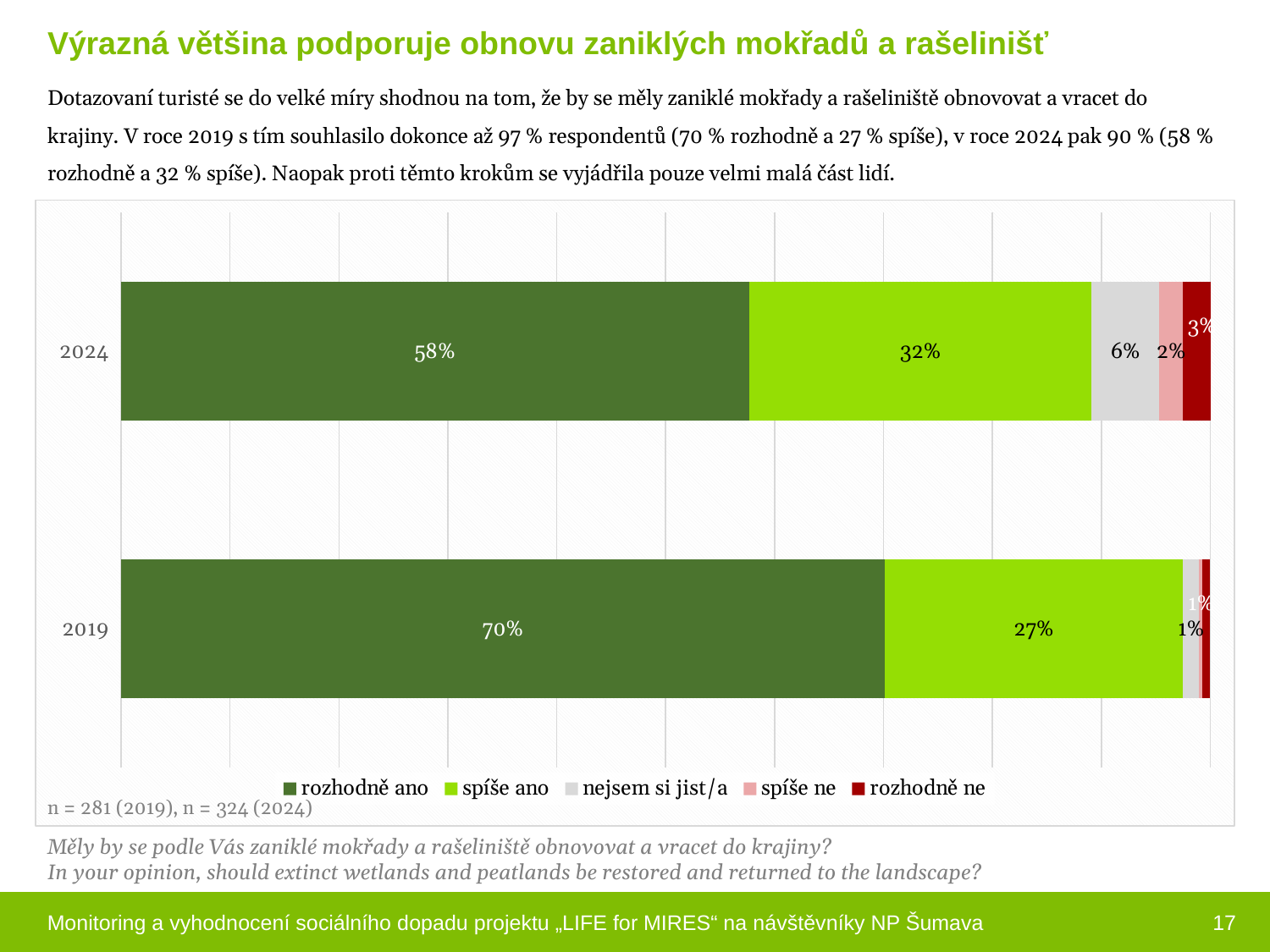

Výrazná většina podporuje obnovu zaniklých mokřadů a rašelinišť
Dotazovaní turisté se do velké míry shodnou na tom, že by se měly zaniklé mokřady a rašeliniště obnovovat a vracet do krajiny. V roce 2019 s tím souhlasilo dokonce až 97 % respondentů (70 % rozhodně a 27 % spíše), v roce 2024 pak 90 % (58 % rozhodně a 32 % spíše). Naopak proti těmto krokům se vyjádřila pouze velmi malá část lidí.

### Chart

| Category | rozhodně ano | spíše ano | nejsem si jist/a | spíše ne | rozhodně ne |
|---|---|---|---|---|---|
| 2019 | 0.701067615658363 | 0.274021352313167 | 0.0142348754448399 | 0.00355871886120996 | 0.00711743772241993 |
| 2024 | 0.577 | 0.315 | 0.062 | 0.022 | 0.025 |
n = 281 (2019), n = 324 (2024)

Měly by se podle Vás zaniklé mokřady a rašeliniště obnovovat a vracet do krajiny?
In your opinion, should extinct wetlands and peatlands be restored and returned to the landscape?
17
Monitoring a vyhodnocení sociálního dopadu projektu „LIFE for MIRES“ na návštěvníky NP Šumava